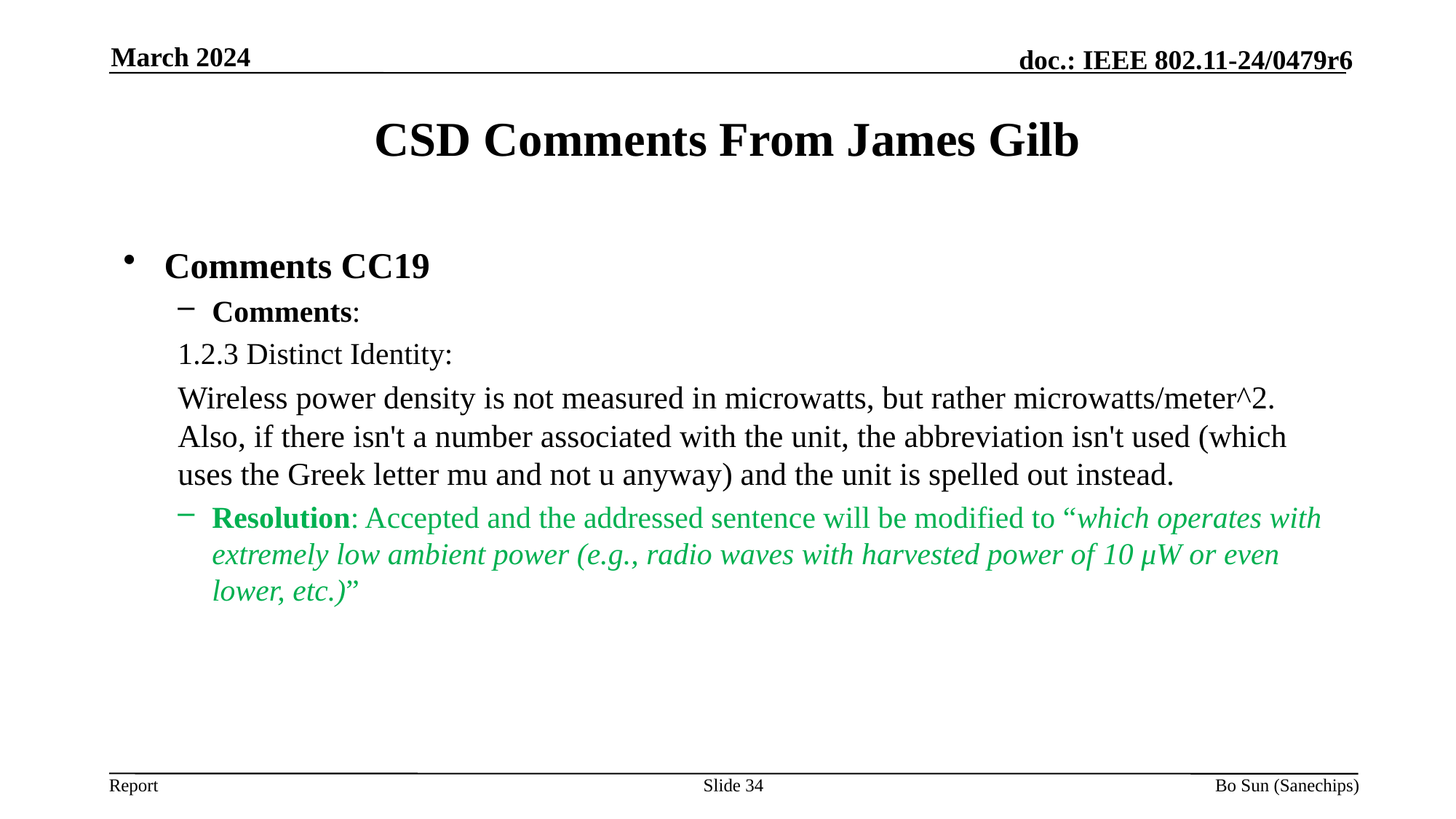

March 2024
CSD Comments From James Gilb
Comments CC19
Comments:
1.2.3 Distinct Identity:
Wireless power density is not measured in microwatts, but rather microwatts/meter^2.  Also, if there isn't a number associated with the unit, the abbreviation isn't used (which uses the Greek letter mu and not u anyway) and the unit is spelled out instead.
Resolution: Accepted and the addressed sentence will be modified to “which operates with extremely low ambient power (e.g., radio waves with harvested power of 10 μW or even lower, etc.)”

Slide 34
Bo Sun (Sanechips)